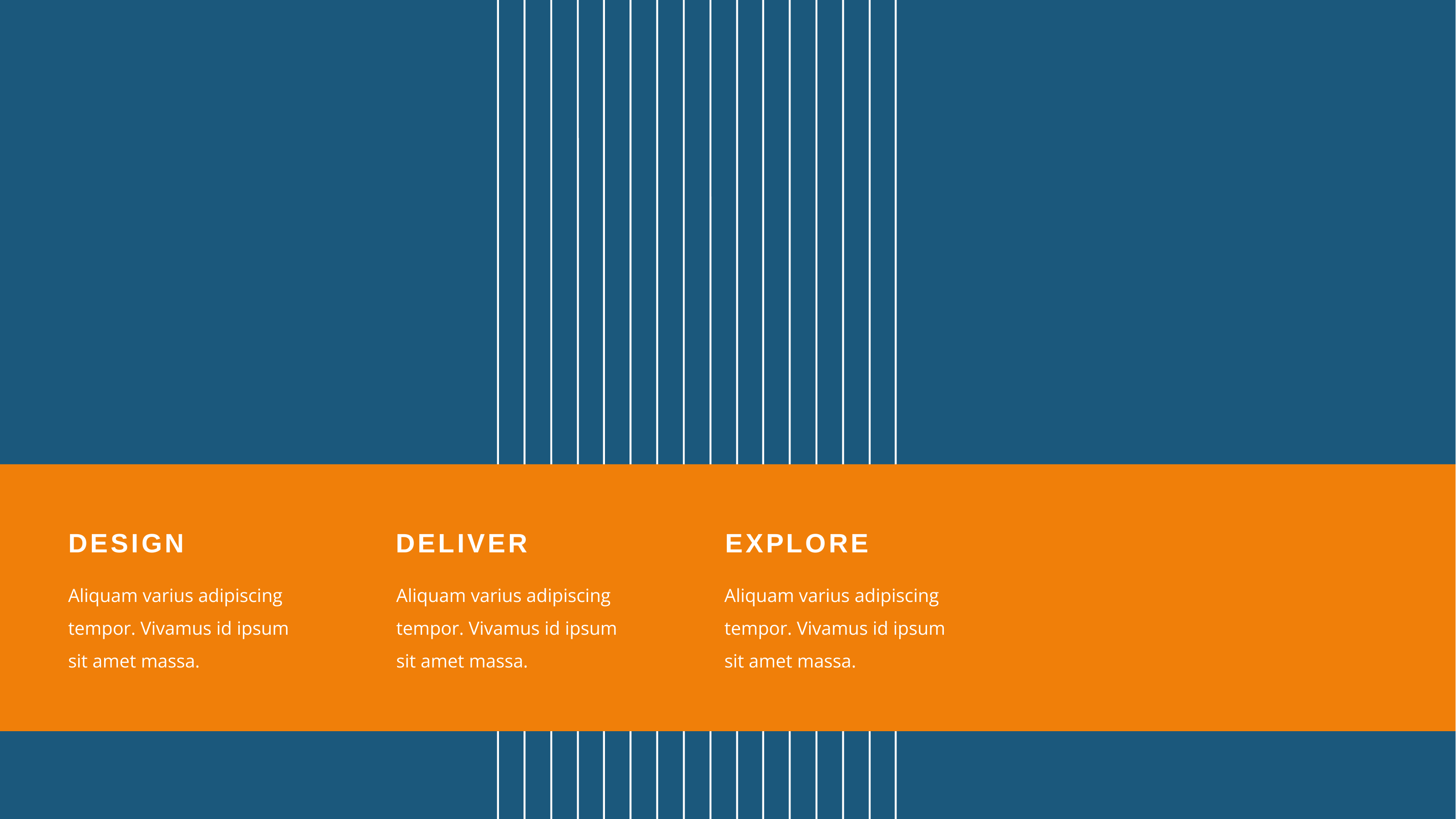

DESIGN
DELIVER
EXPLORE
Aliquam varius adipiscing tempor. Vivamus id ipsum sit amet massa.
Aliquam varius adipiscing tempor. Vivamus id ipsum sit amet massa.
Aliquam varius adipiscing tempor. Vivamus id ipsum sit amet massa.